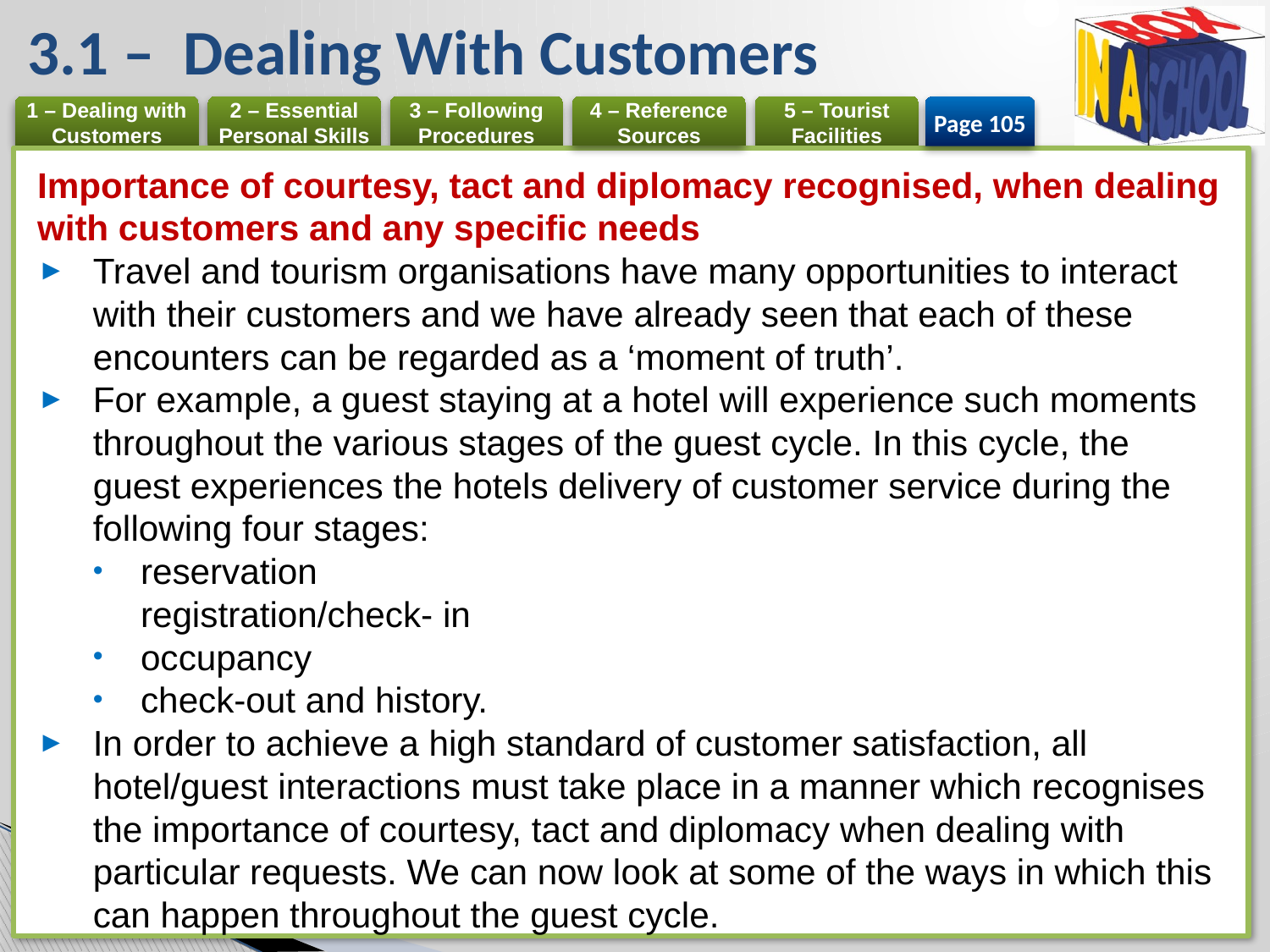

# 3.1 –  Dealing With Customers
Page 105
Importance of courtesy, tact and diplomacy recognised, when dealing with customers and any specific needs
Travel and tourism organisations have many opportunities to interact with their customers and we have already seen that each of these encounters can be regarded as a ‘moment of truth’.
For example, a guest staying at a hotel will experience such moments throughout the various stages of the guest cycle. In this cycle, the guest experiences the hotels delivery of customer service during the following four stages:
reservation
registration/check- in
occupancy
check-out and history.
In order to achieve a high standard of customer satisfaction, all hotel/guest interactions must take place in a manner which recognises the importance of courtesy, tact and diplomacy when dealing with particular requests. We can now look at some of the ways in which this can happen throughout the guest cycle.